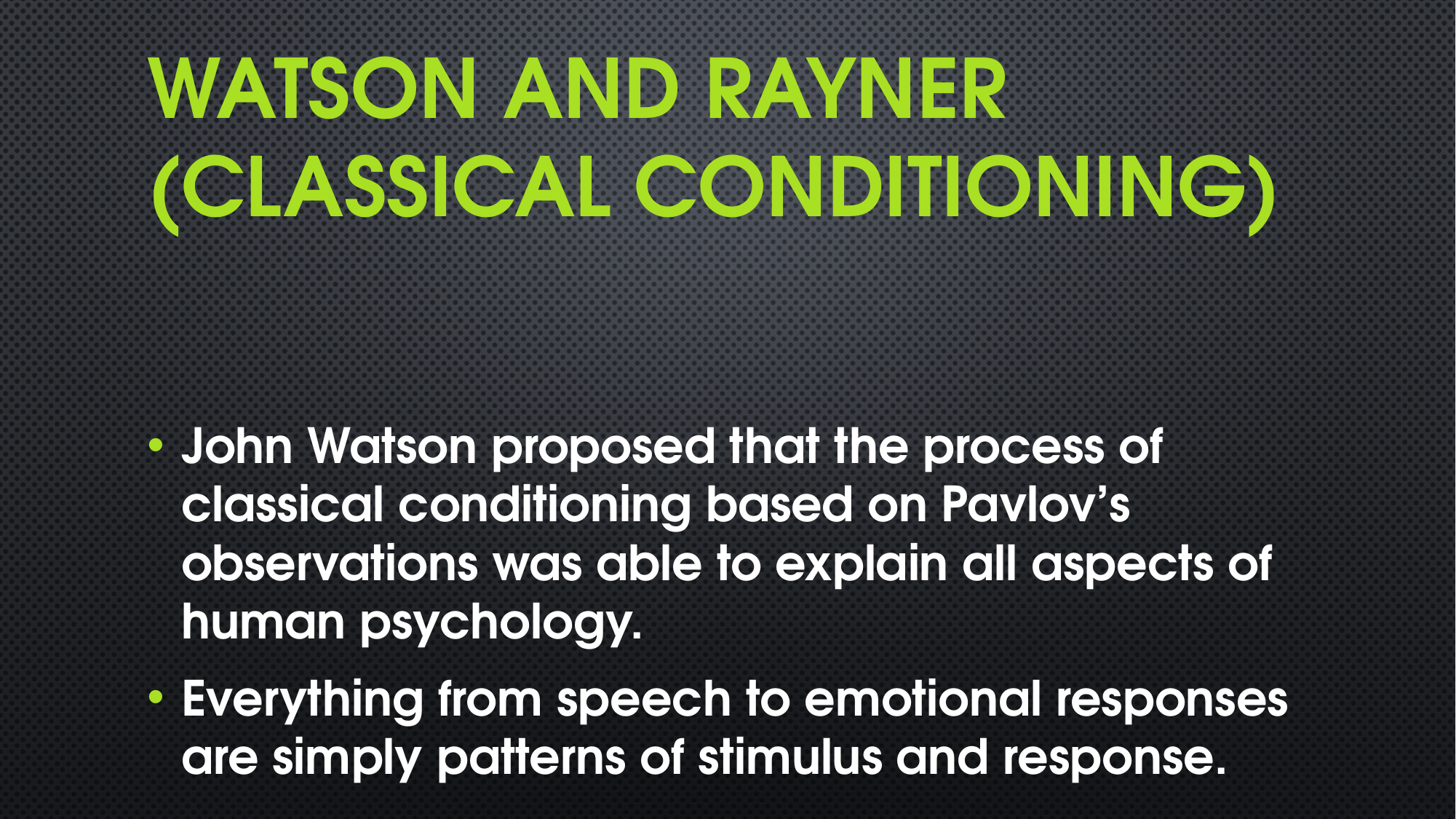

# Watson and Rayner (classical conditioning)

John Watson proposed that the process of classical conditioning based on Pavlov’s observations was able to explain all aspects of human psychology.
Everything from speech to emotional responses are simply patterns of stimulus and response.